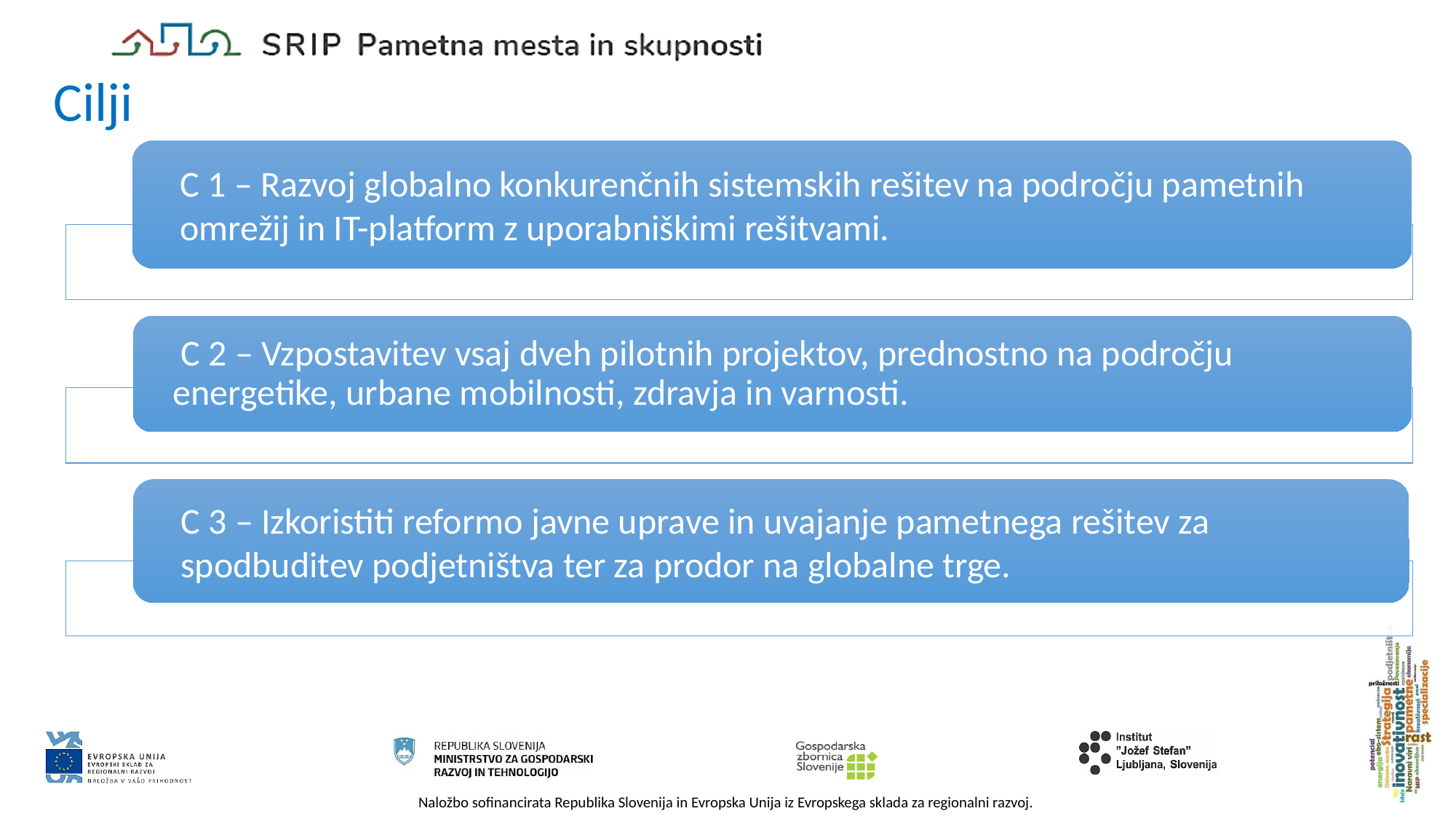

# Cilji

C 1 – Razvoj globalno konkurenčnih sistemskih rešitev na področju pametnih omrežij in IT-platform z uporabniškimi rešitvami.

 C 2 – Vzpostavitev vsaj dveh pilotnih projektov, prednostno na področju energetike, urbane mobilnosti, zdravja in varnosti.

C 3 – Izkoristiti reformo javne uprave in uvajanje pametnega rešitev za spodbuditev podjetništva ter za prodor na globalne trge.